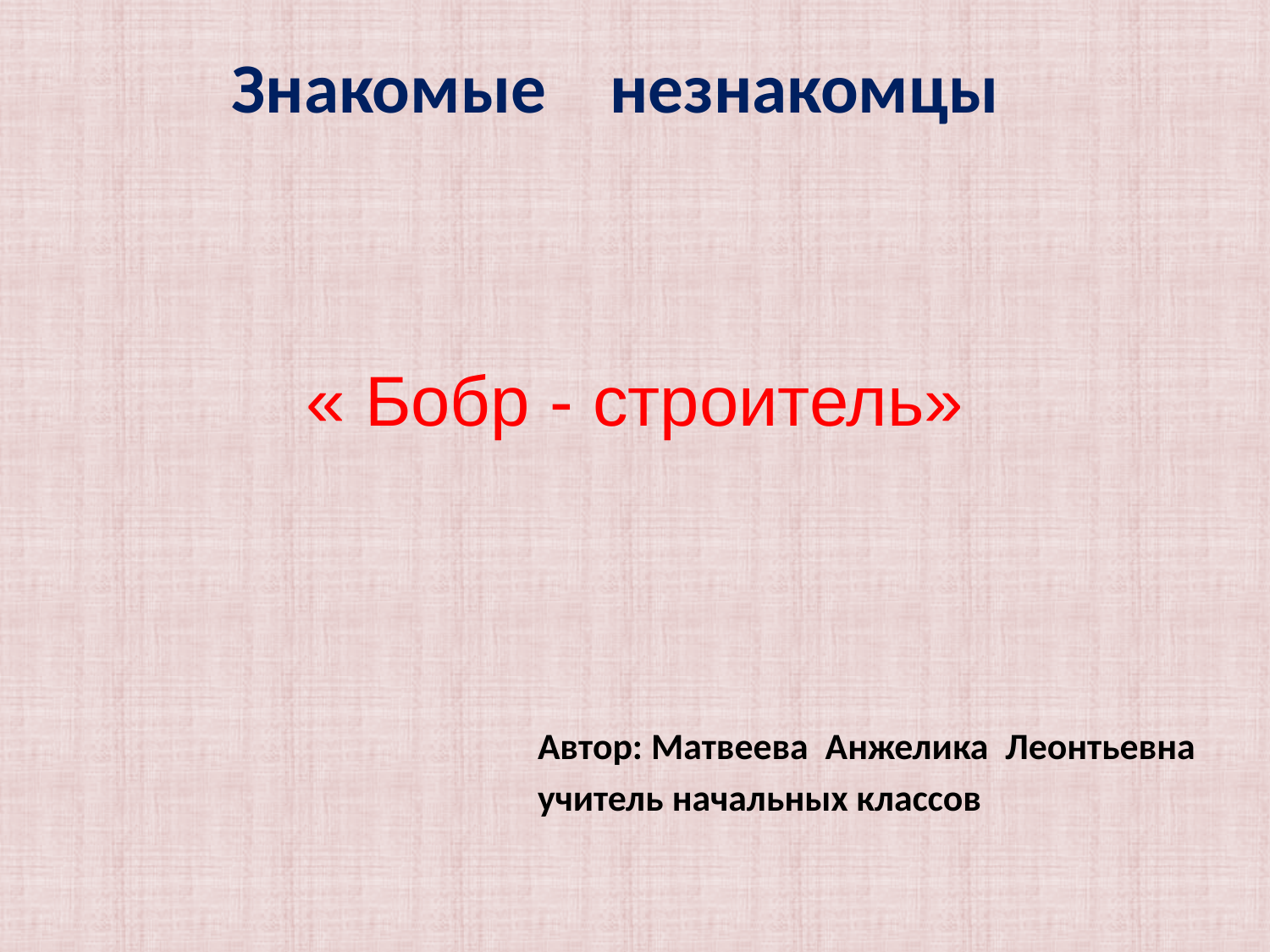

Знакомые    незнакомцы

# « Бобр - строитель»
Автор: Матвеева  Анжелика  Леонтьевна
учитель начальных классов